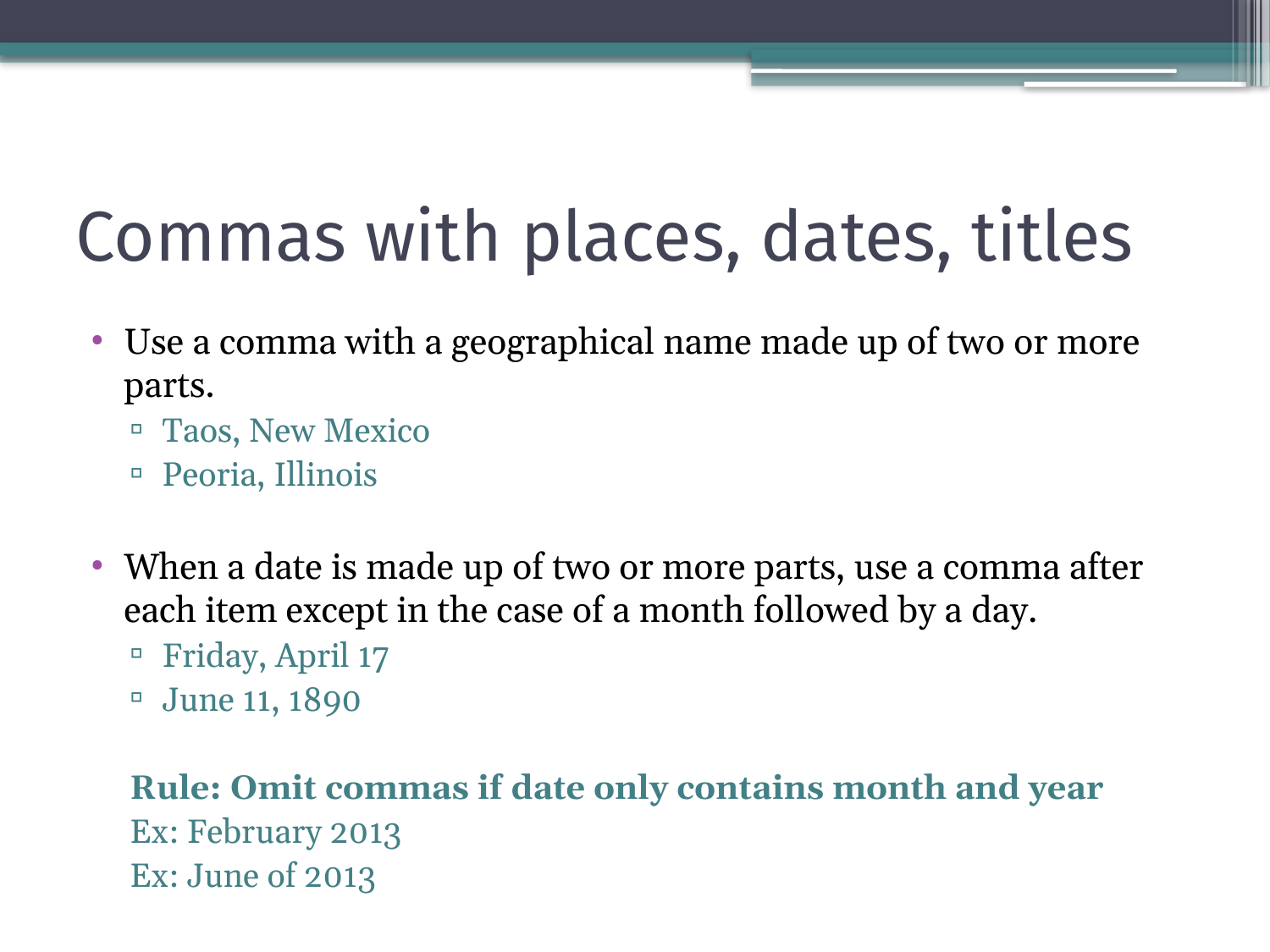

# Commas with places, dates, titles
Use a comma with a geographical name made up of two or more parts.
Taos, New Mexico
Peoria, Illinois

When a date is made up of two or more parts, use a comma after each item except in the case of a month followed by a day.
Friday, April 17
June 11, 1890

Rule: Omit commas if date only contains month and year
Ex: February 2013
Ex: June of 2013